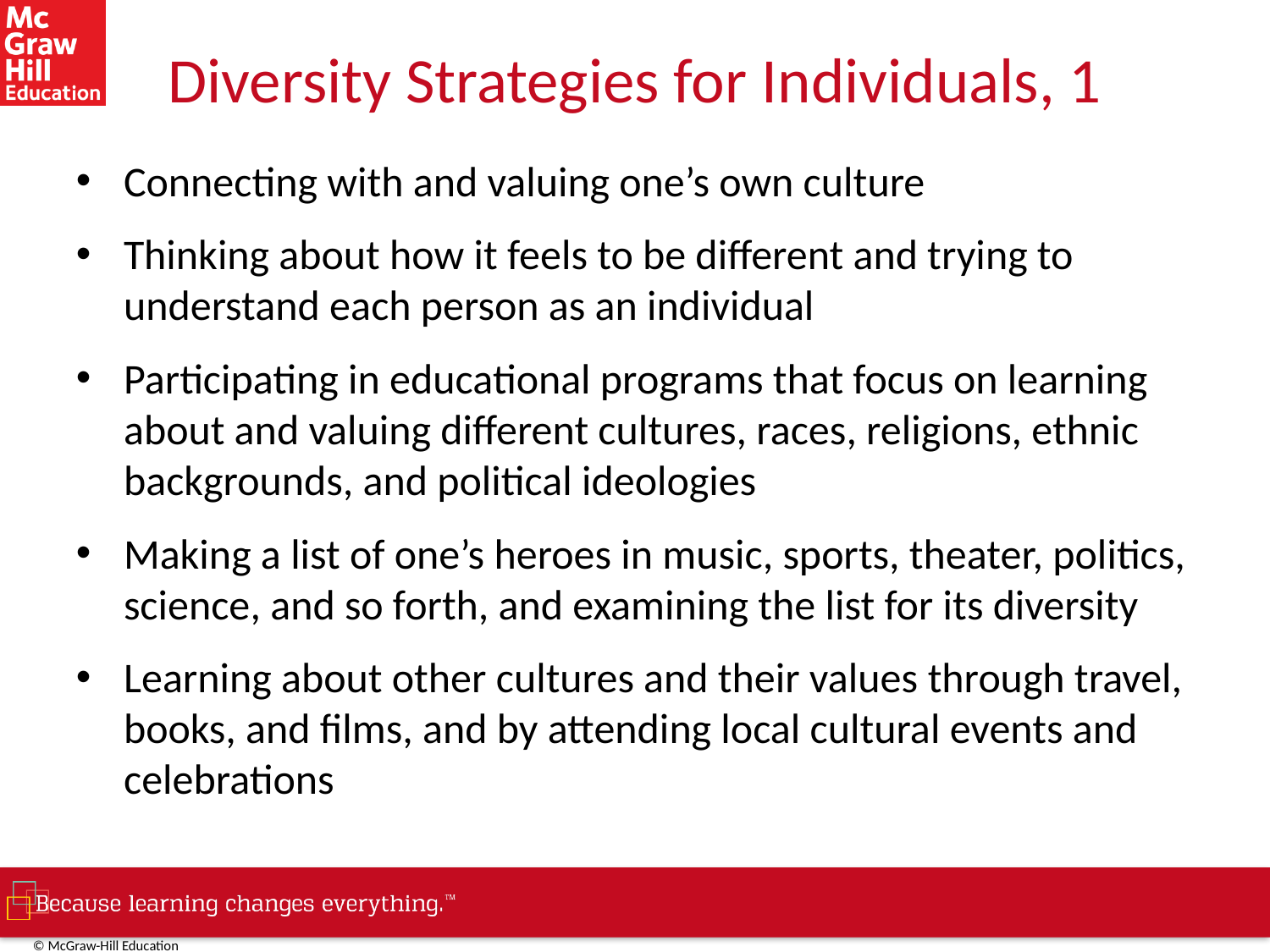

# Diversity Strategies for Individuals, 1
Connecting with and valuing one’s own culture
Thinking about how it feels to be different and trying to understand each person as an individual
Participating in educational programs that focus on learning about and valuing different cultures, races, religions, ethnic backgrounds, and political ideologies
Making a list of one’s heroes in music, sports, theater, politics, science, and so forth, and examining the list for its diversity
Learning about other cultures and their values through travel, books, and films, and by attending local cultural events and celebrations